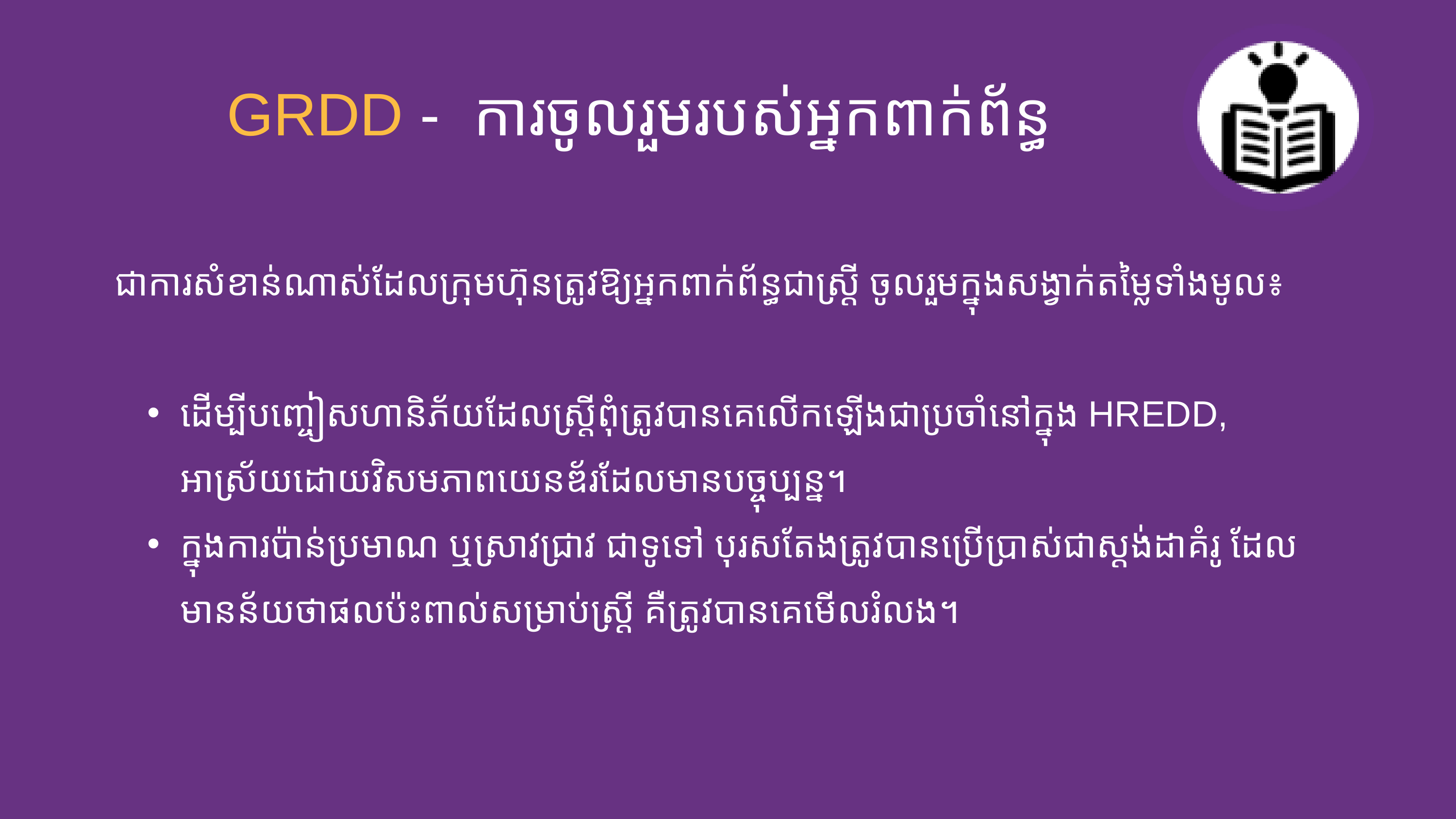

GRDD -  ការចូលរួមរបស់អ្នកពាក់ព័ន្ធ
ជាការសំខាន់ណាស់ដែលក្រុមហ៊ុនត្រូវឱ្យអ្នកពាក់ព័ន្ធជាស្ត្រី ចូលរួមក្នុងសង្វាក់តម្លៃទាំងមូល៖

ដើម្បីបញ្ចៀសហានិភ័យដែលស្ត្រីពុំត្រូវបានគេលើកឡើងជាប្រចាំនៅក្នុង ​HREDD, អាស្រ័យដោយវិសមភាពយេនឌ័រដែលមានបច្ចុប្បន្ន។
ក្នុងការប៉ាន់ប្រមាណ ឬស្រាវជ្រាវ ជាទូទៅ បុរសតែងត្រូវបានប្រើប្រាស់ជាស្តង់ដាគំរូ ដែលមានន័យថាផលប៉ះពាល់សម្រាប់ស្ត្រី គឺត្រូវបានគេមើលរំលង។